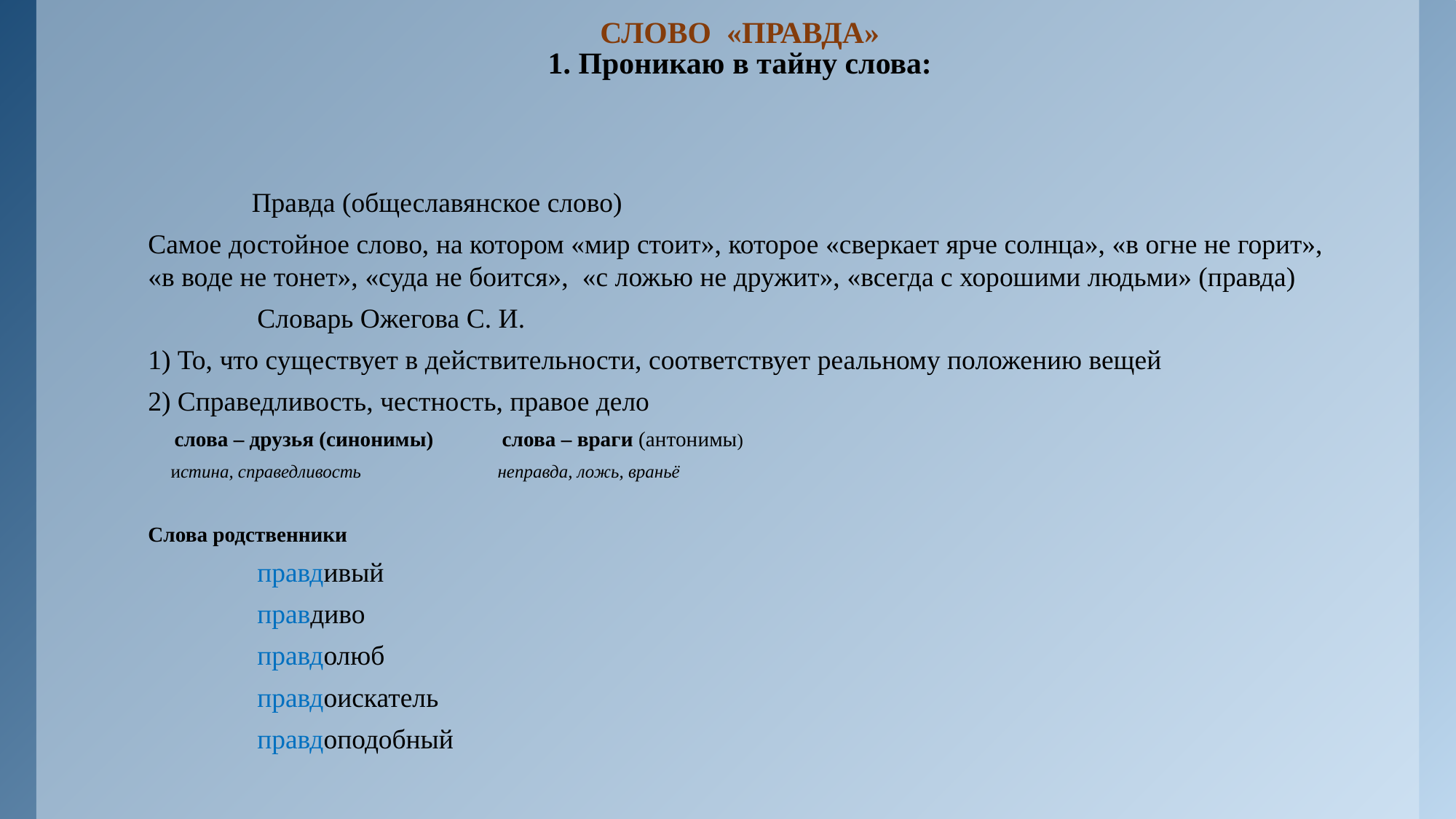

# слово  «ПРАВДА» 1. Проникаю в тайну слова:
               Правда (общеславянское слово)
Самое достойное слово, на котором «мир стоит», которое «сверкает ярче солнца», «в огне не горит», «в воде не тонет», «суда не боится»,  «с ложью не дружит», «всегда с хорошими людьми» (правда)
	Словарь Ожегова С. И.
1) То, что существует в действительности, соответствует реальному положению вещей
2) Справедливость, честность, правое дело
     слова – друзья (синонимы)             слова – враги (антонимы)
     истина, справедливость                              неправда, ложь, враньё

Слова родственники
	правдивый
	правдиво
	правдолюб
	правдоискатель
	правдоподобный